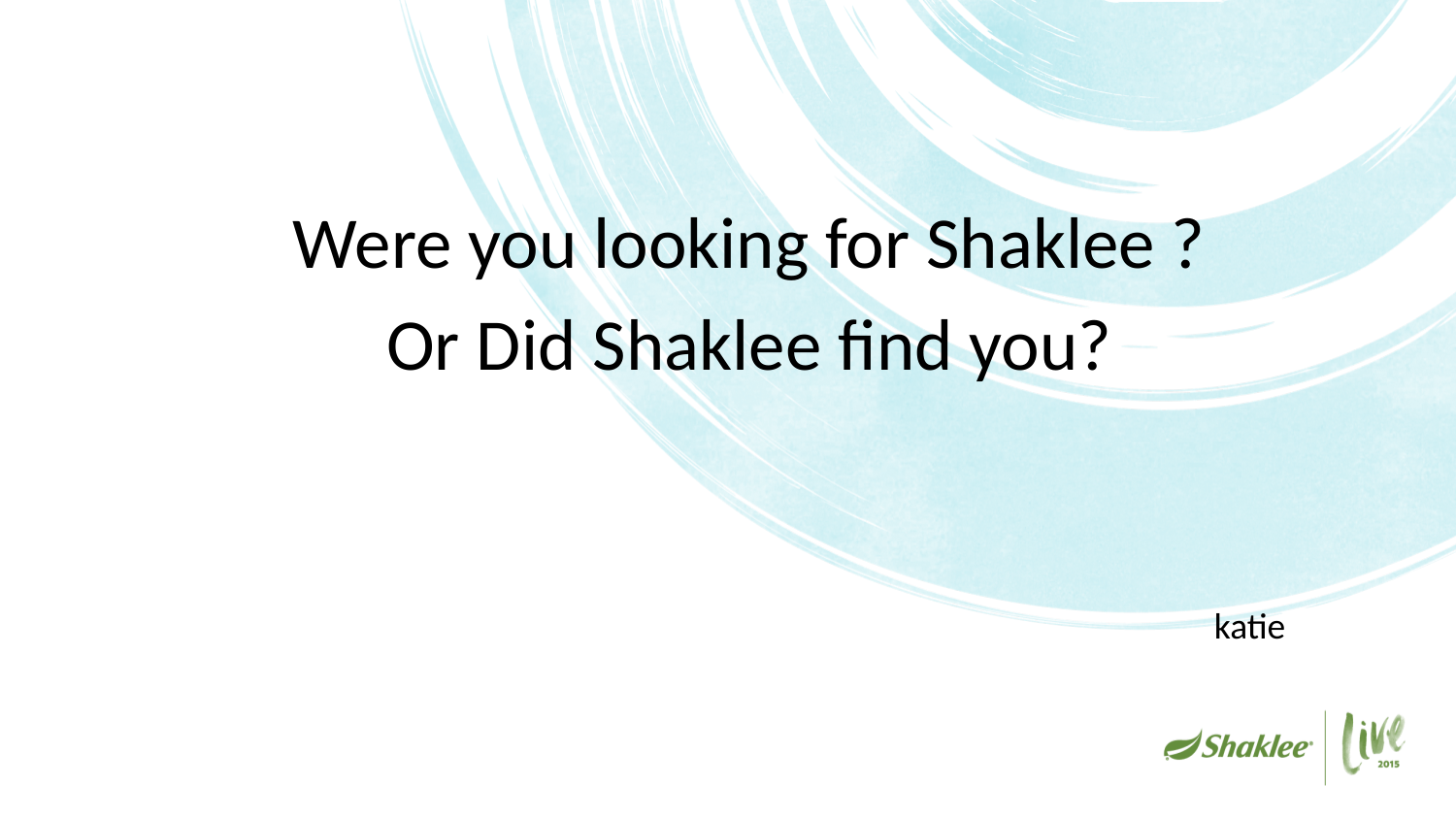

Were you looking for Shaklee ?
Or Did Shaklee find you?
katie